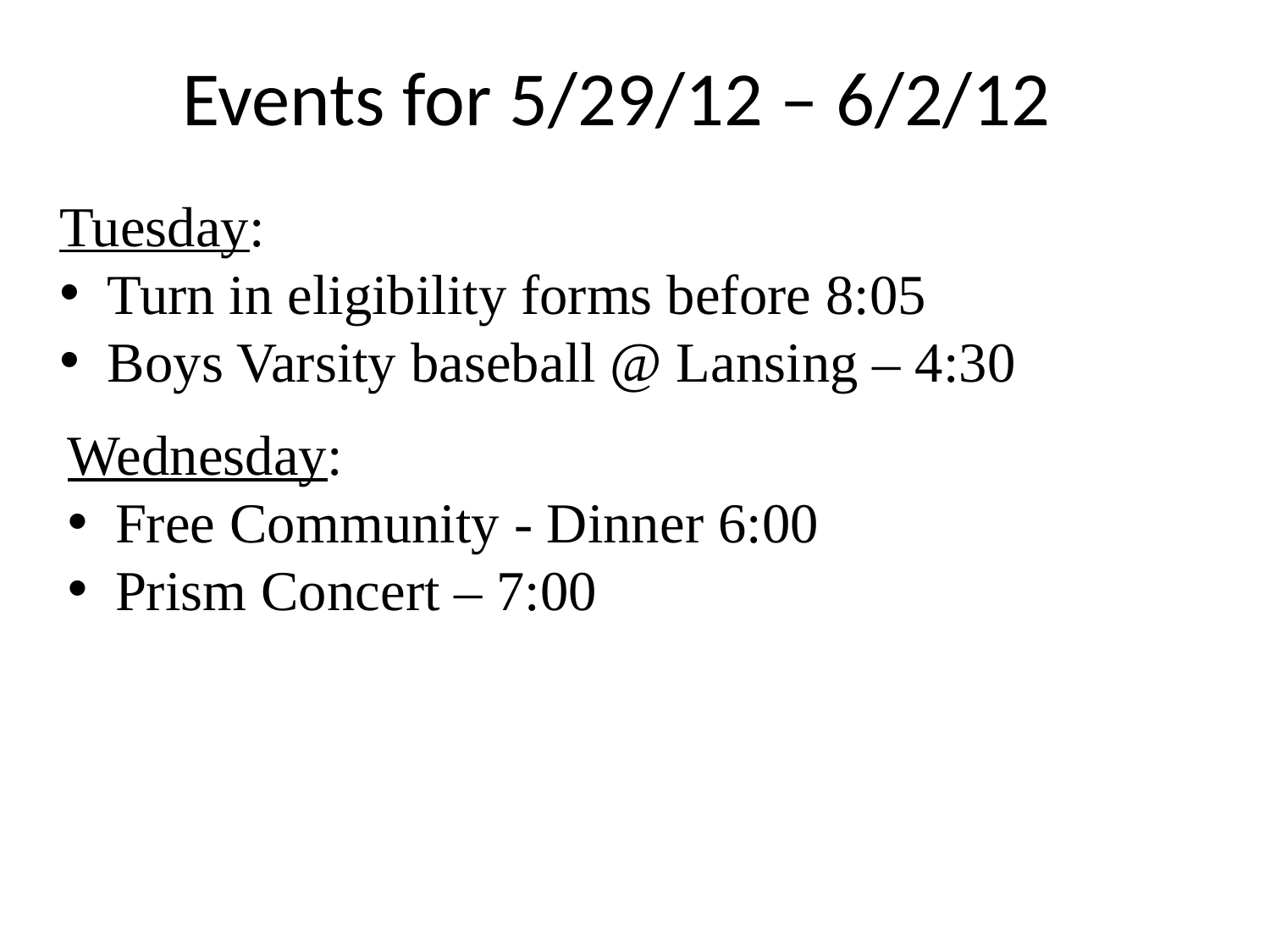

# Events for 5/29/12 – 6/2/12
Tuesday:
Turn in eligibility forms before 8:05
Boys Varsity baseball @ Lansing – 4:30

Wednesday:
Free Community - Dinner 6:00
Prism Concert – 7:00